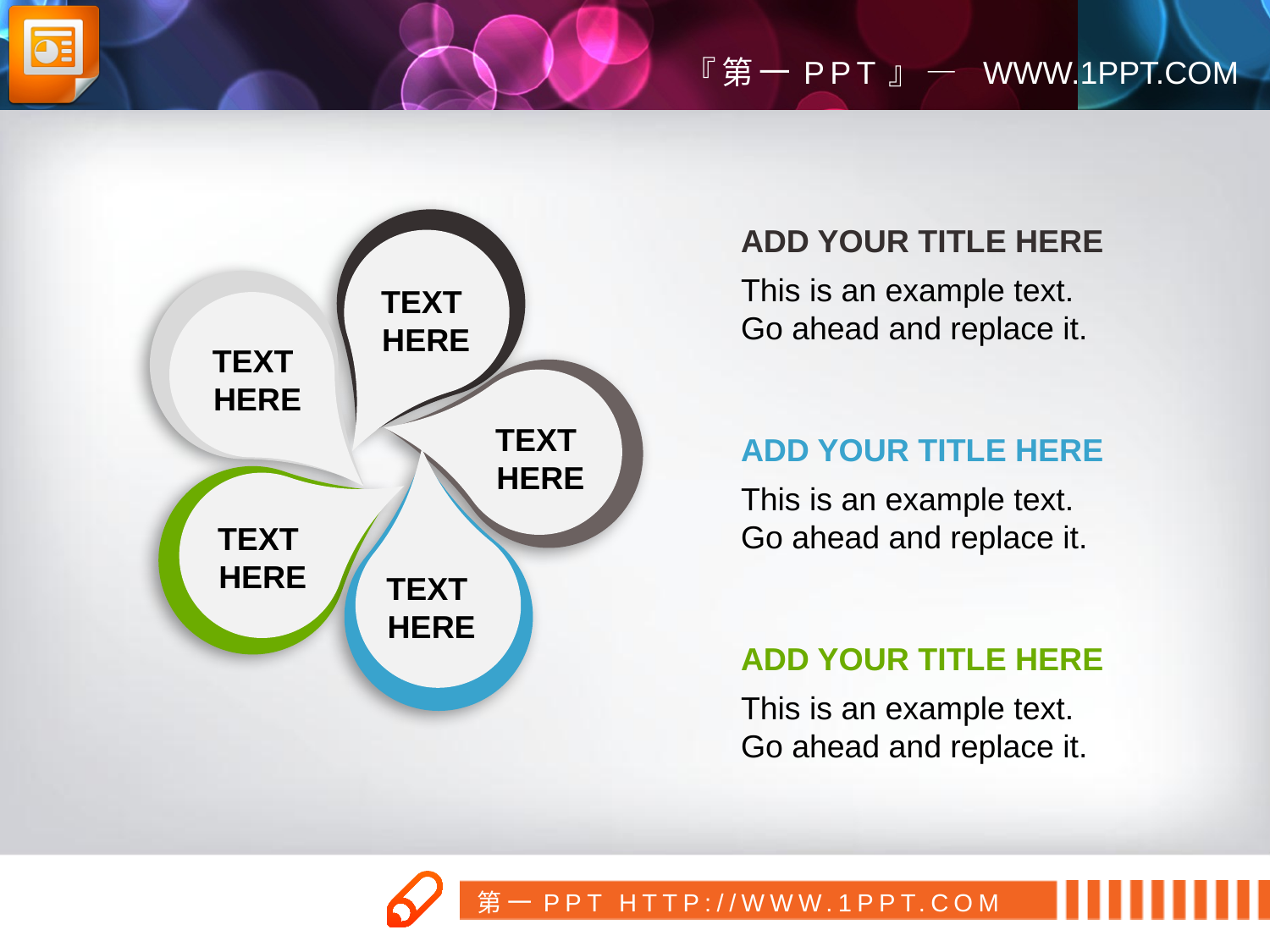

ADD YOUR TITLE HERE
This is an example text.
Go ahead and replace it.

TEXT
 HERE

TEXT
 HERE

ADD YOUR TITLE HERE
This is an example text.
Go ahead and replace it.
TEXT
 HERE

TEXT
 HERE

TEXT
 HERE
ADD YOUR TITLE HERE
This is an example text.
Go ahead and replace it.